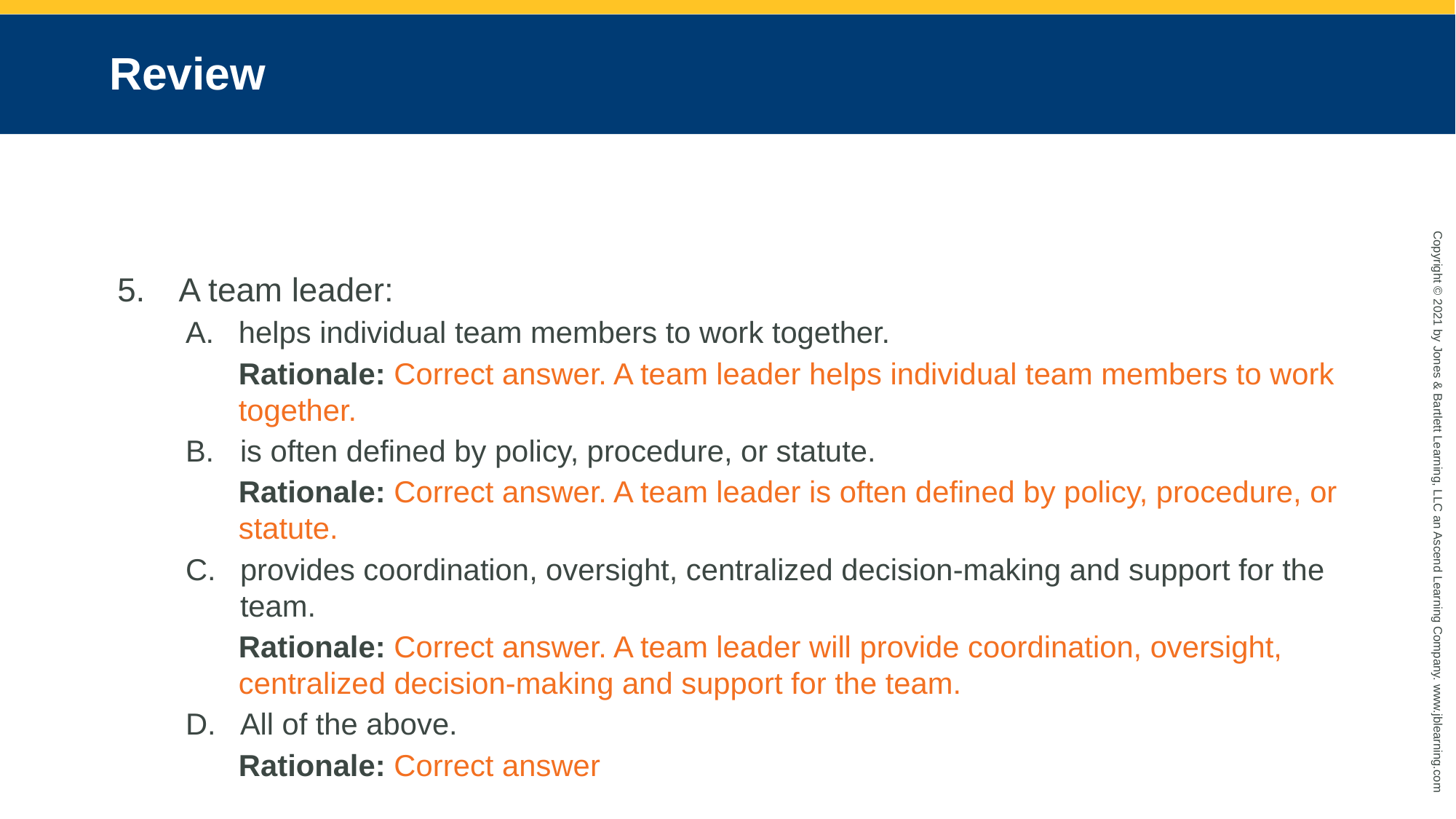

# Review
A team leader:
helps individual team members to work together.
Rationale: Correct answer. A team leader helps individual team members to work together.
is often defined by policy, procedure, or statute.
Rationale: Correct answer. A team leader is often defined by policy, procedure, or statute.
provides coordination, oversight, centralized decision-making and support for the team.
Rationale: Correct answer. A team leader will provide coordination, oversight, centralized decision-making and support for the team.
All of the above.
Rationale: Correct answer